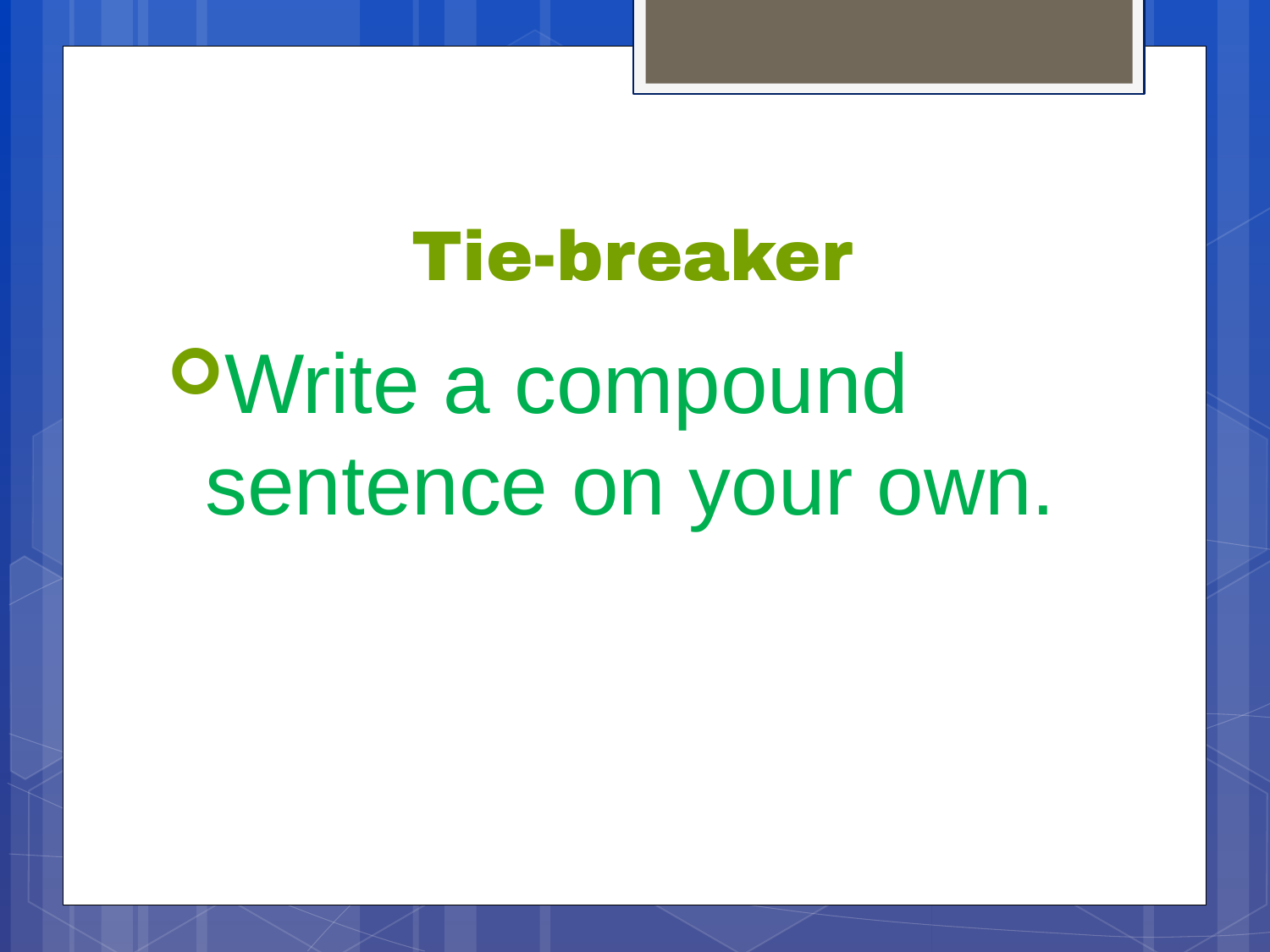

# Tie-breaker
Write a compound sentence on your own.